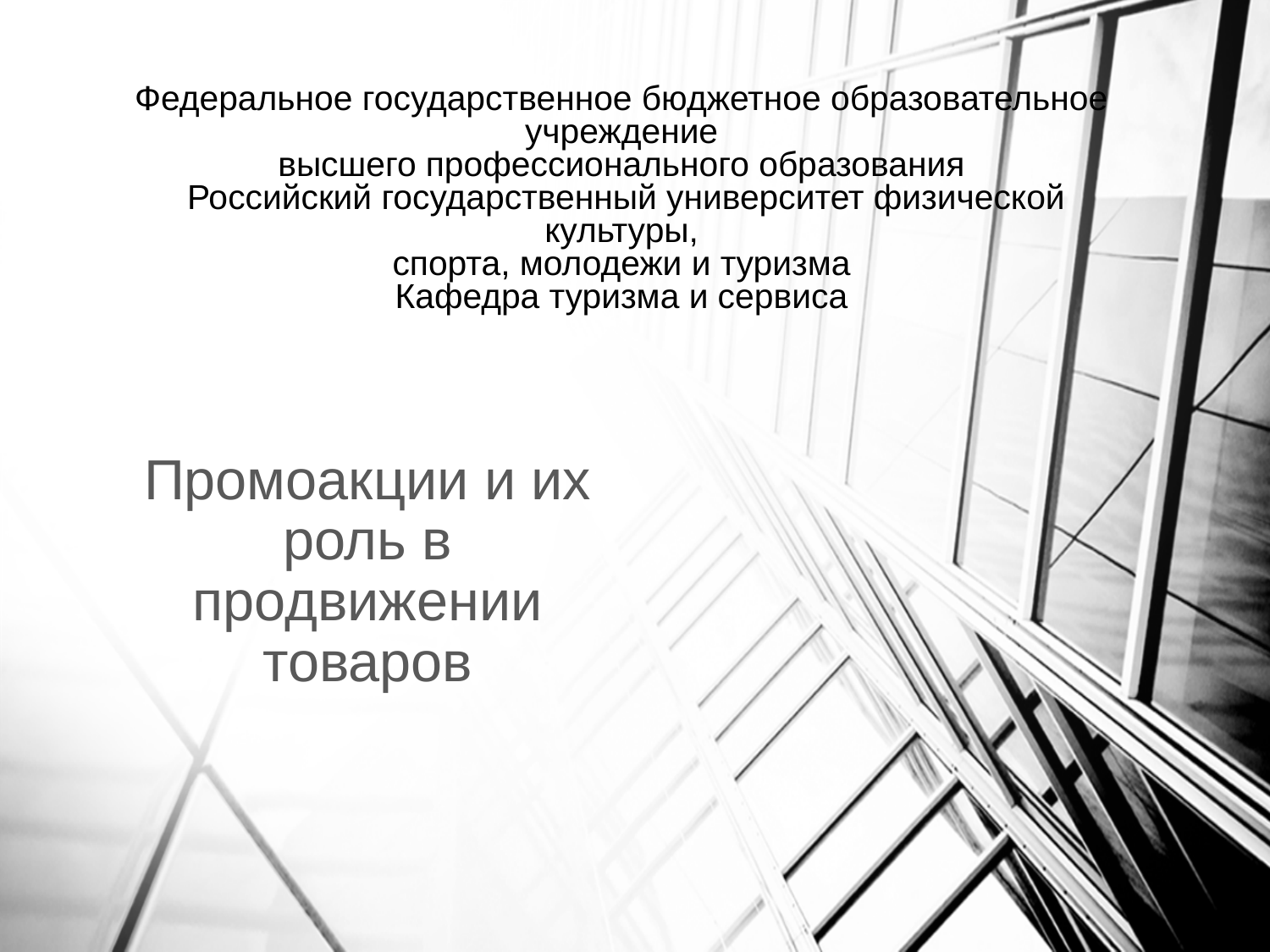

# Федеральное государственное бюджетное образовательное учреждение высшего профессионального образования  Российский государственный университет физической культуры, спорта, молодежи и туризма Кафедра туризма и сервиса
Промоакции и их роль в продвижении товаров